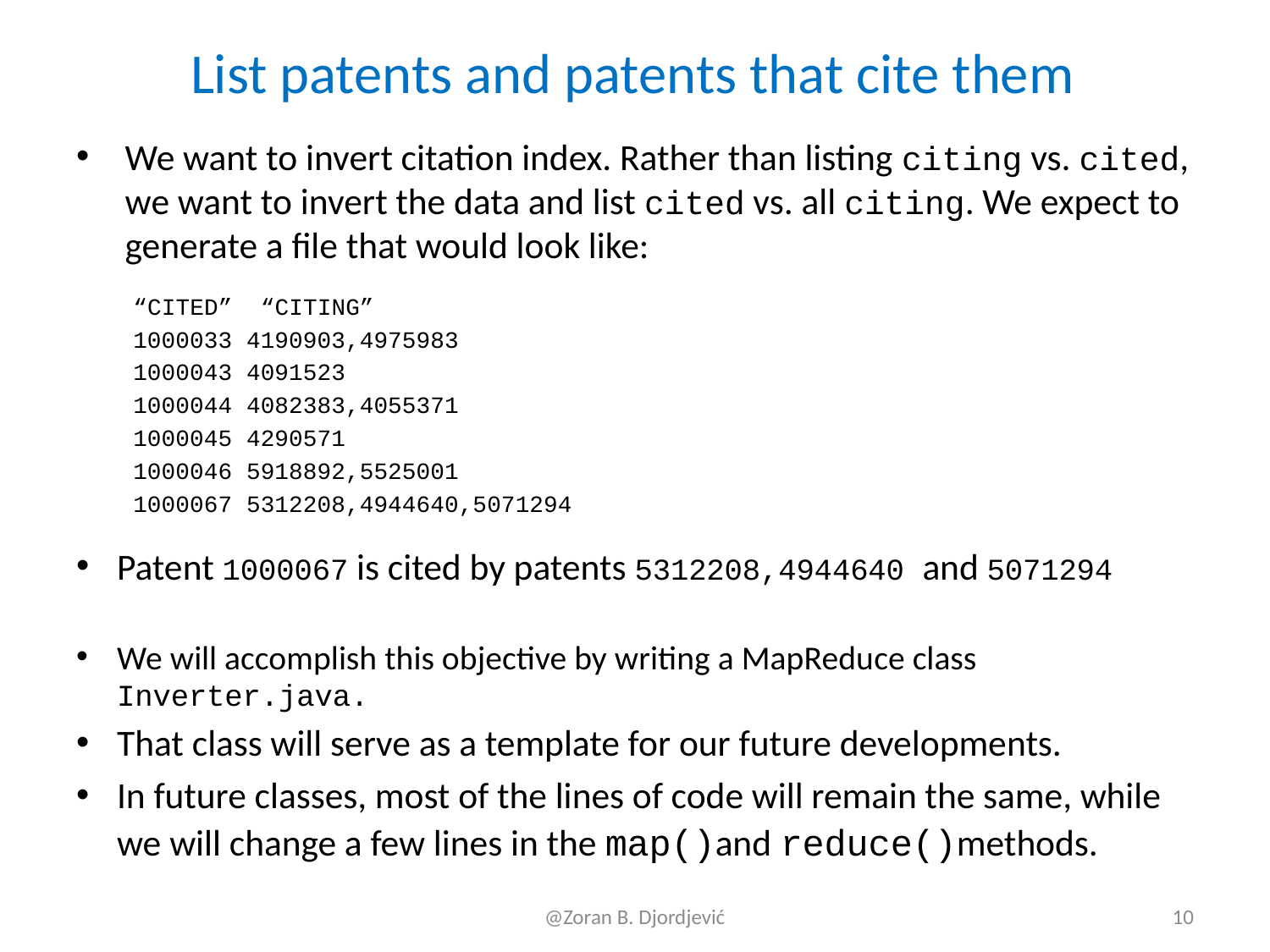

# List patents and patents that cite them
We want to invert citation index. Rather than listing citing vs. cited, we want to invert the data and list cited vs. all citing. We expect to generate a file that would look like:

“CITED”  “CITING”
1000033 4190903,4975983
1000043 4091523
1000044 4082383,4055371
1000045 4290571
1000046 5918892,5525001
1000067 5312208,4944640,5071294

Patent 1000067 is cited by patents 5312208,4944640 and 5071294

We will accomplish this objective by writing a MapReduce class Inverter.java.
That class will serve as a template for our future developments.
In future classes, most of the lines of code will remain the same, while we will change a few lines in the map()and reduce()methods.

@Zoran B. Djordjević
10